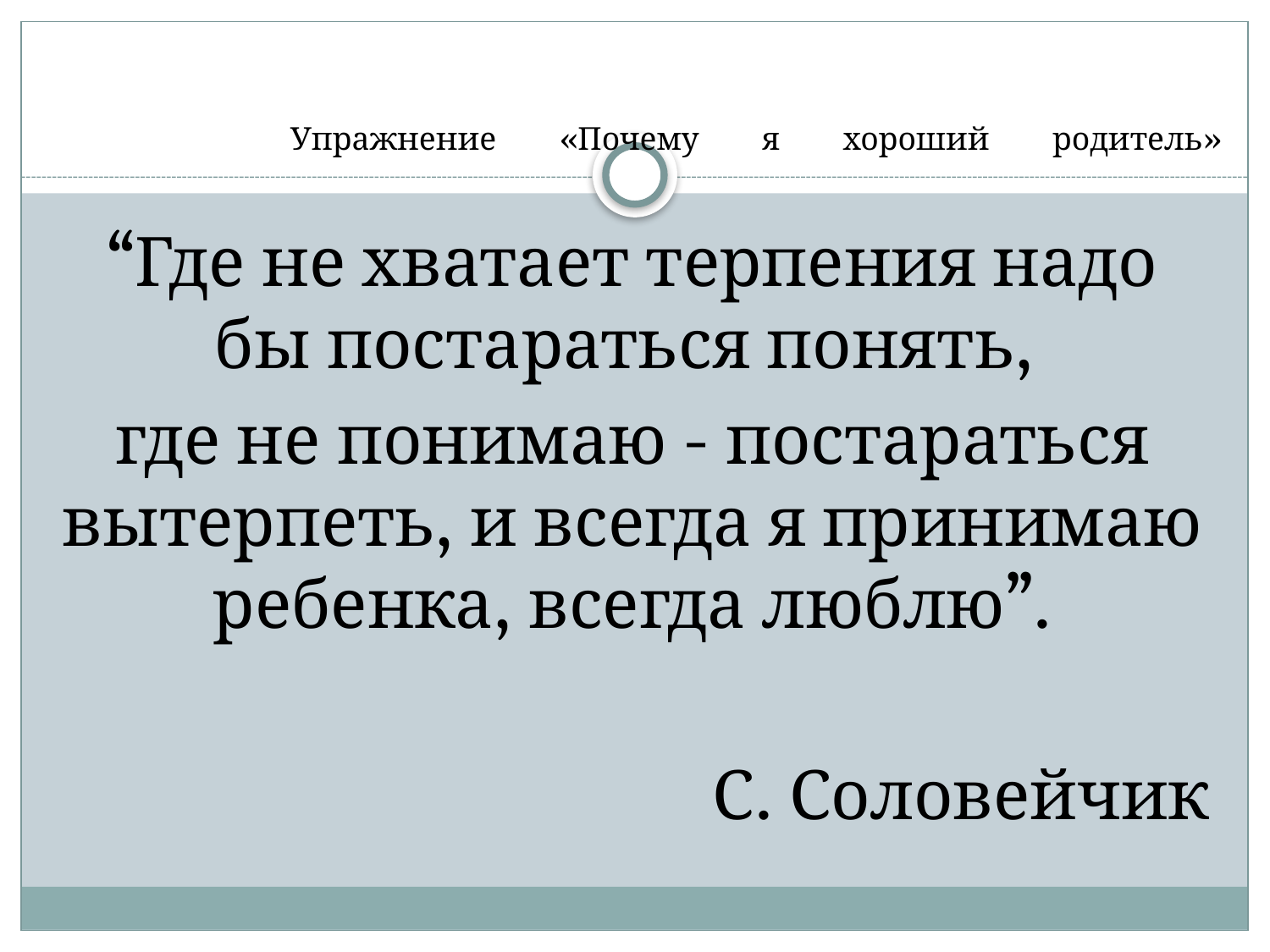

# Упражнение «Почему я хороший родитель»
“Где не хватает терпения надо бы постараться понять,
где не понимаю - постараться вытерпеть, и всегда я принимаю ребенка, всегда люблю”.

С. Соловейчик